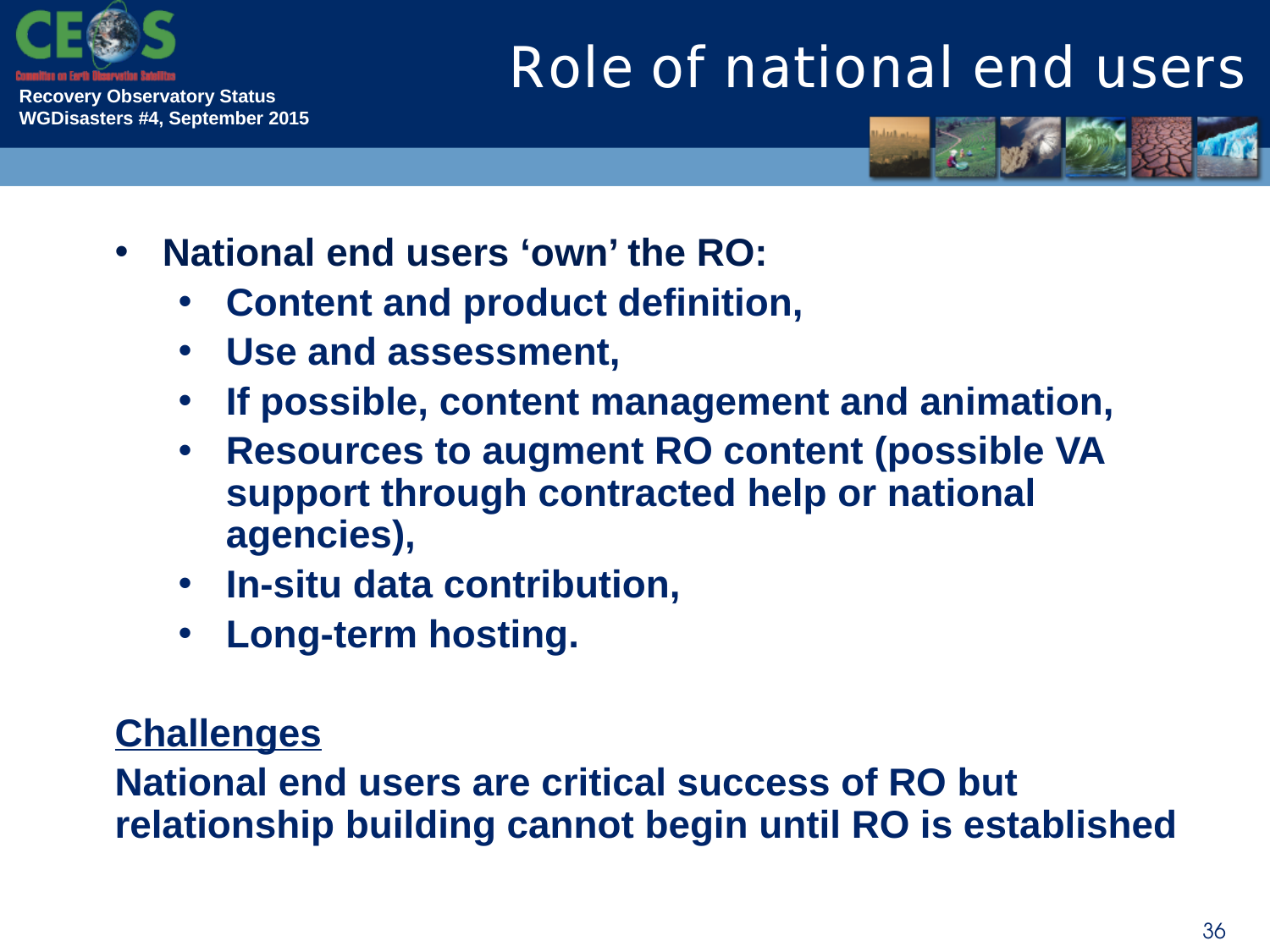

Role of national end users
National end users ‘own’ the RO:
Content and product definition,
Use and assessment,
If possible, content management and animation,
Resources to augment RO content (possible VA support through contracted help or national agencies),
In-situ data contribution,
Long-term hosting.

Challenges
National end users are critical success of RO but relationship building cannot begin until RO is established

36